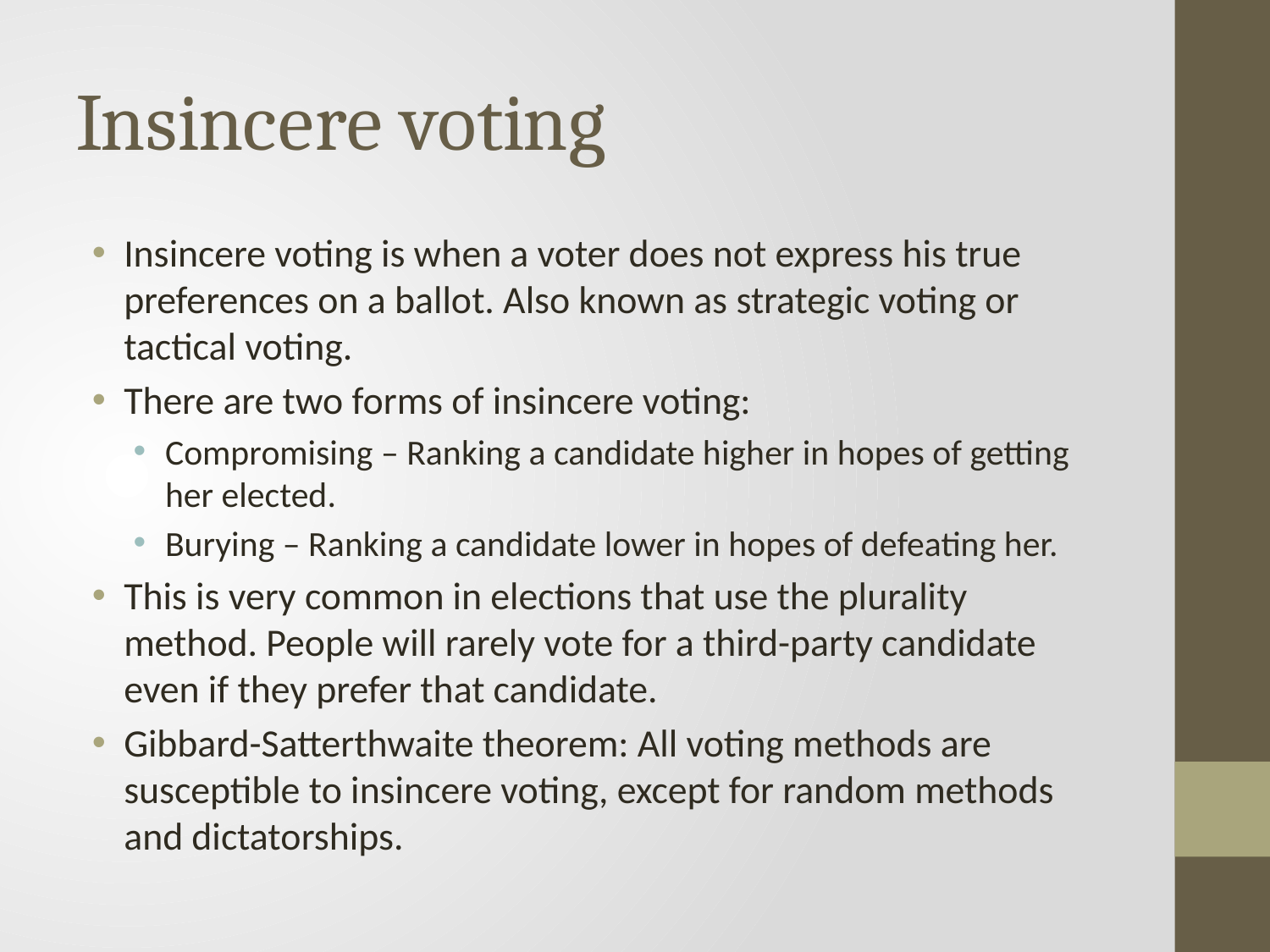

# Insincere voting
Insincere voting is when a voter does not express his true preferences on a ballot. Also known as strategic voting or tactical voting.
There are two forms of insincere voting:
Compromising – Ranking a candidate higher in hopes of getting her elected.
Burying – Ranking a candidate lower in hopes of defeating her.
This is very common in elections that use the plurality method. People will rarely vote for a third-party candidate even if they prefer that candidate.
Gibbard-Satterthwaite theorem: All voting methods are susceptible to insincere voting, except for random methods and dictatorships.